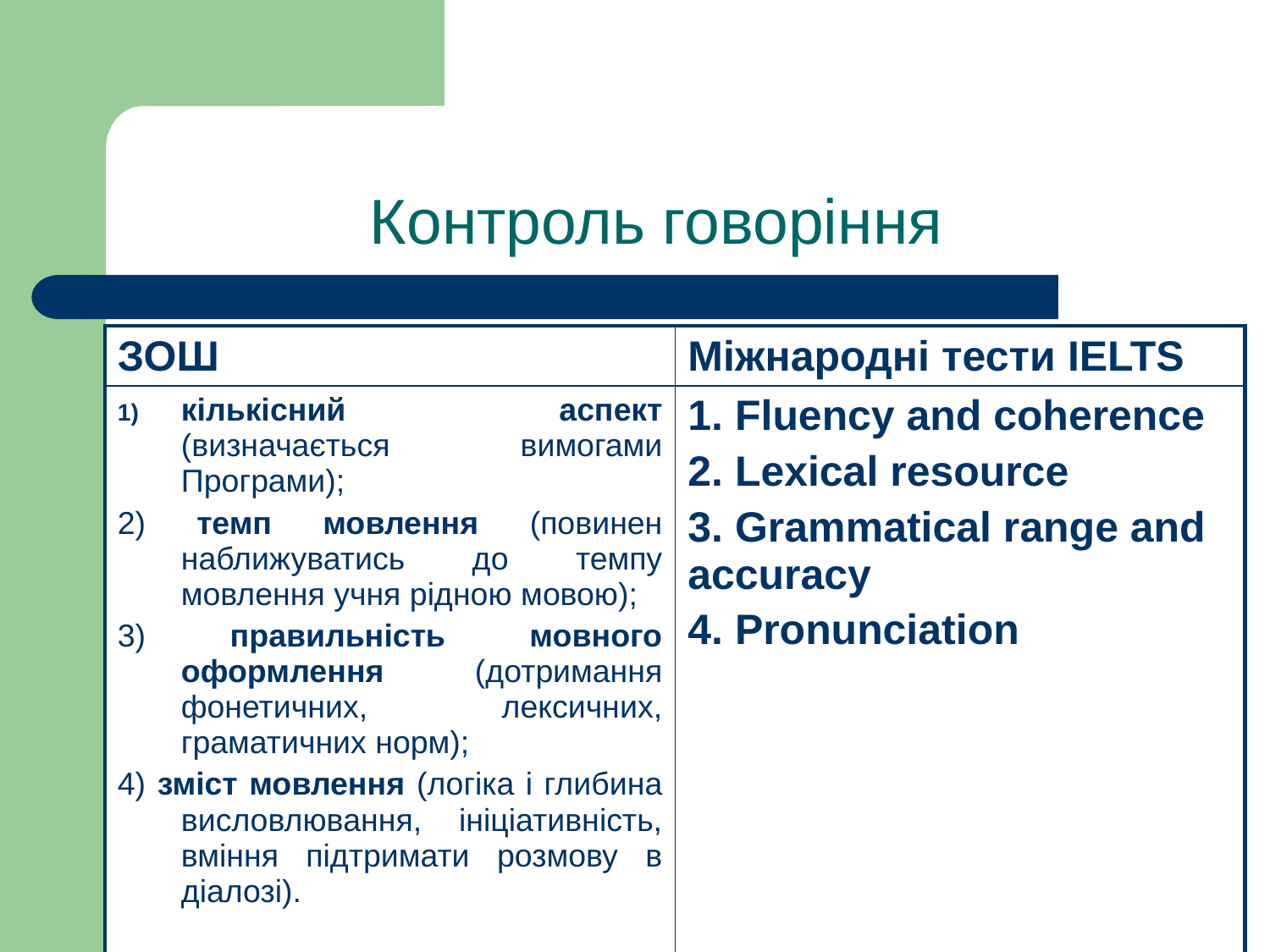

# Контроль говоріння
| ЗОШ | Міжнародні тести IELTS |
| --- | --- |
| кількісний acпект (визначається вимогами Програми); 2) темп мовлення (повинен наближуватись до темпу мовлення учня рідною мовою); 3) правильність мовного оформлення (дотримання фонетичних, лексичних, граматичних норм); 4) зміст мовлення (логіка і глибина висловлювання, ініціативність, вміння підтримати розмову в діалозі). | 1. Fluency and coherence 2. Lexical resource 3. Grammatical range and accuracy 4. Pronunciation |